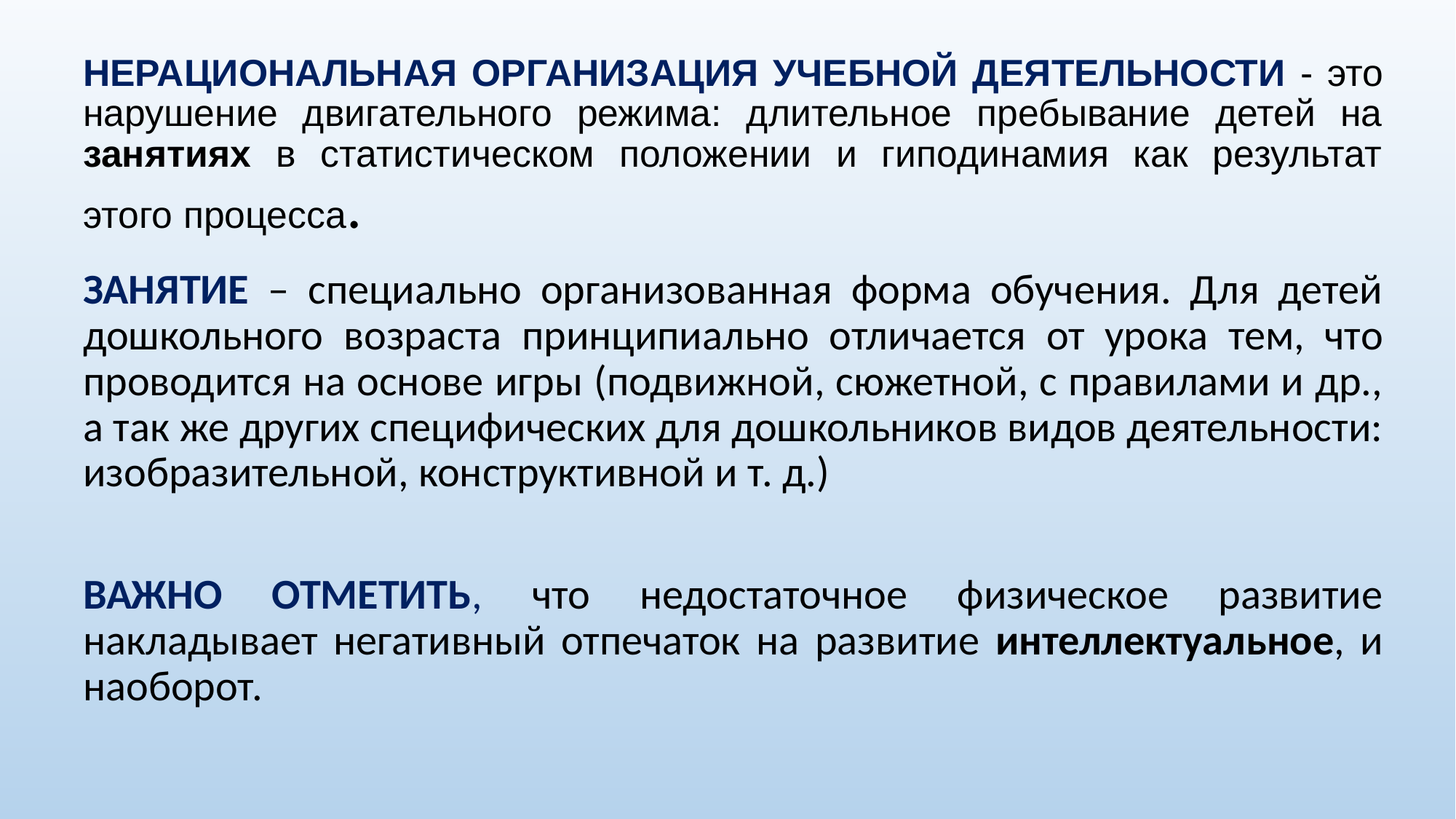

# НЕРАЦИОНАЛЬНАЯ ОРГАНИЗАЦИЯ УЧЕБНОЙ ДЕЯТЕЛЬНОСТИ - это нарушение двигательного режима: длительное пребывание детей на занятиях в статистическом положении и гиподинамия как результат этого процесса.
ЗАНЯТИЕ – специально организованная форма обучения. Для детей дошкольного возраста принципиально отличается от урока тем, что проводится на основе игры (подвижной, сюжетной, с правилами и др., а так же других специфических для дошкольников видов деятельности: изобразительной, конструктивной и т. д.)

ВАЖНО ОТМЕТИТЬ, что недостаточное физическое развитие накладывает негативный отпечаток на развитие интеллектуальное, и наоборот.